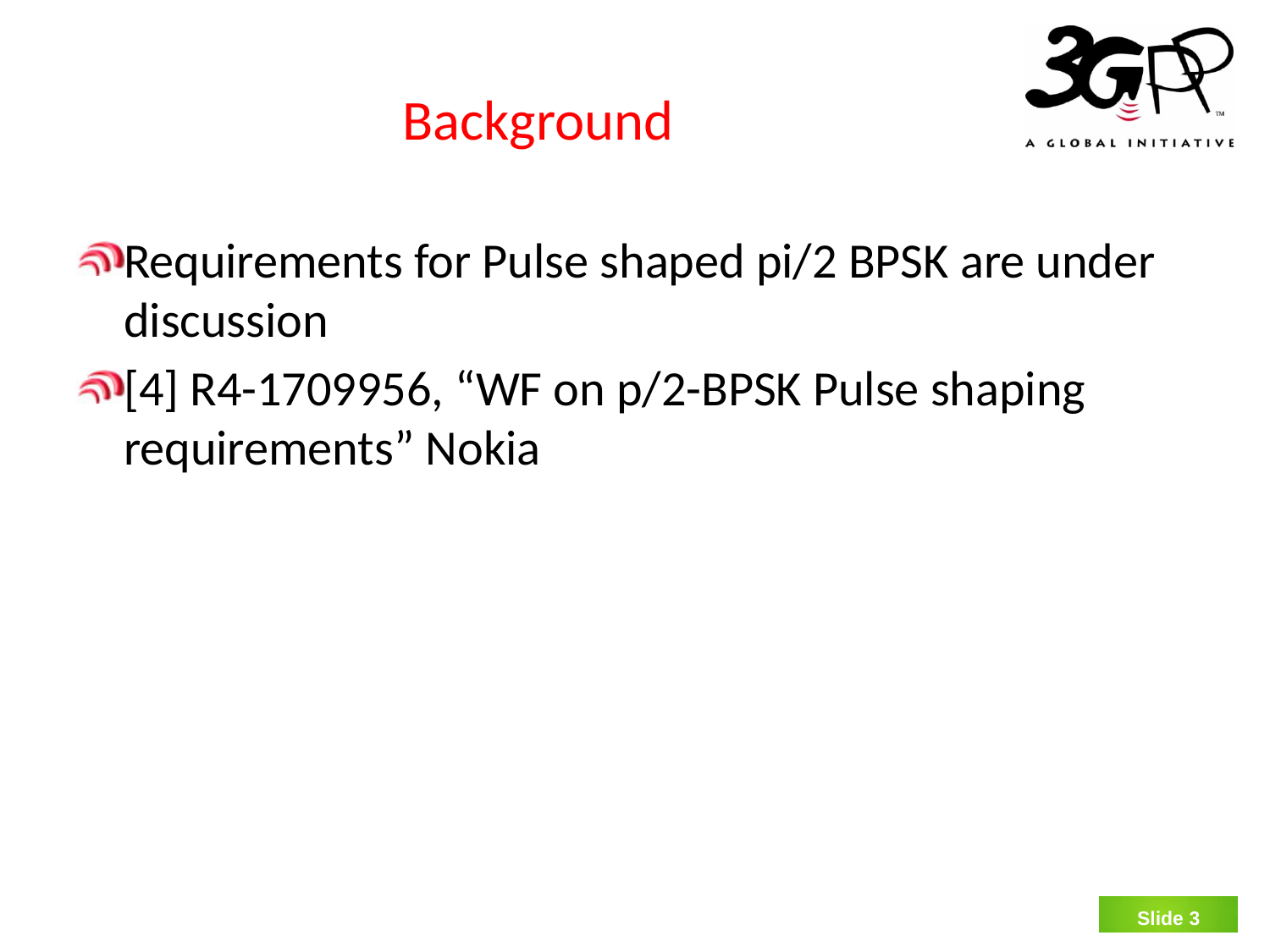

# Background
Requirements for Pulse shaped pi/2 BPSK are under discussion
[4] R4-1709956, “WF on p/2-BPSK Pulse shaping requirements” Nokia
Slide 3